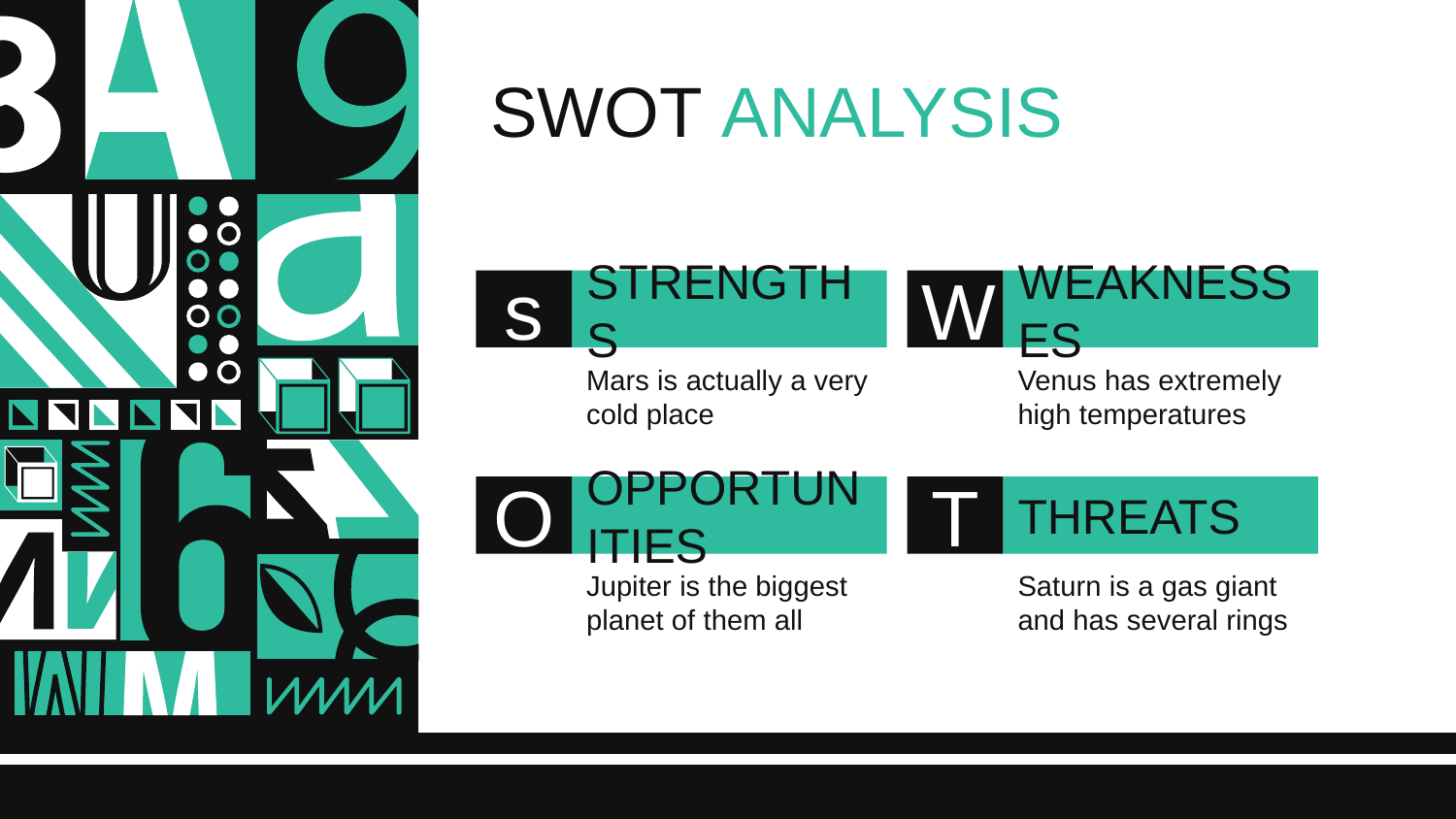

# SWOT ANALYSIS
STRENGTHS
WEAKNESSES
s
W
Mars is actually a very cold place
Venus has extremely high temperatures
OPPORTUNITIES
THREATS
O
T
Jupiter is the biggest planet of them all
Saturn is a gas giant and has several rings